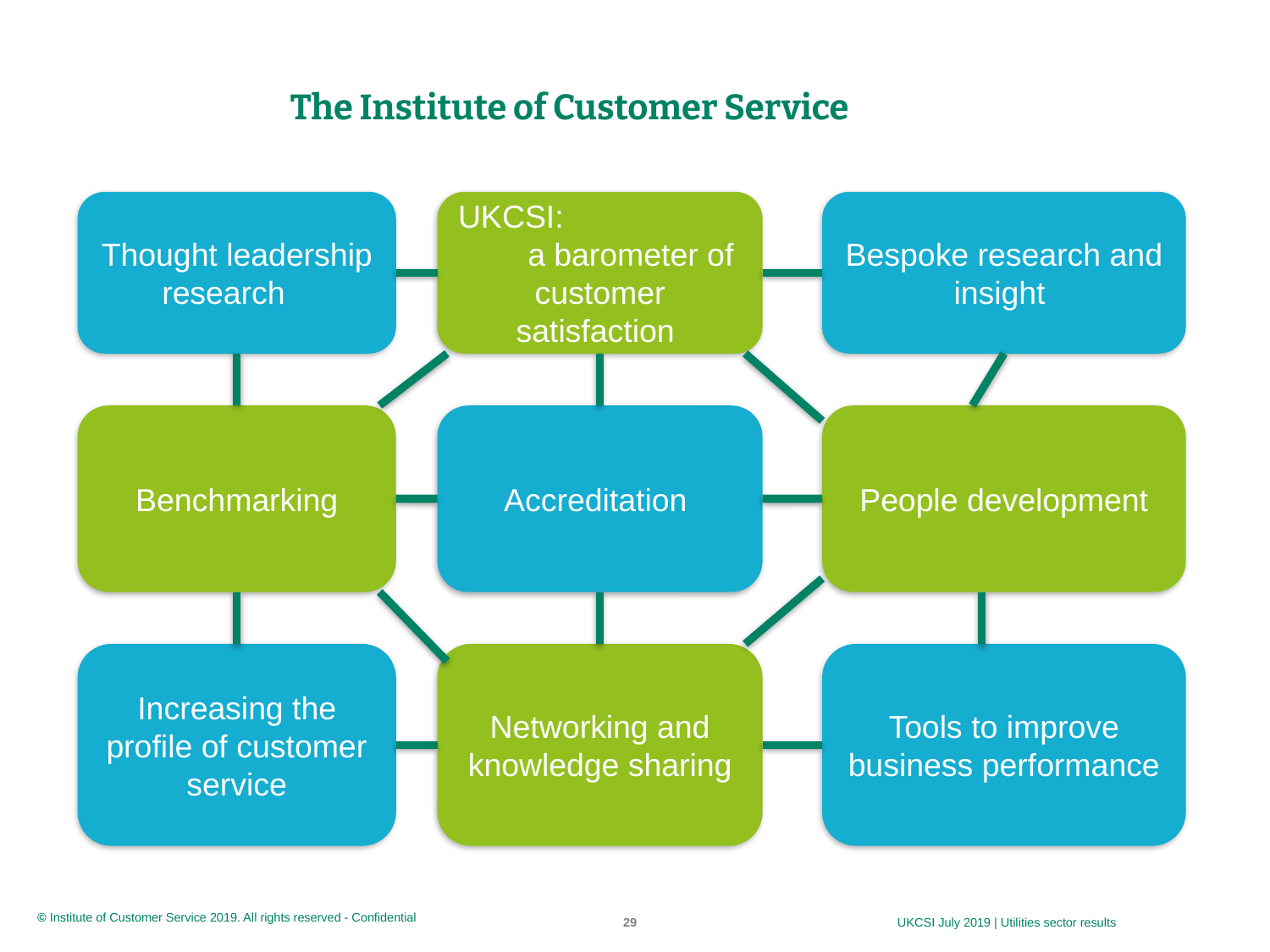

The Institute of Customer Service
Thought leadership research
UKCSI:                            a barometer of customer satisfaction
Bespoke research and insight
People development
Benchmarking
Accreditation
Increasing the profile of customer service
Networking and knowledge sharing
Tools to improve business performance
UKCSI July 2019 | Utilities sector results